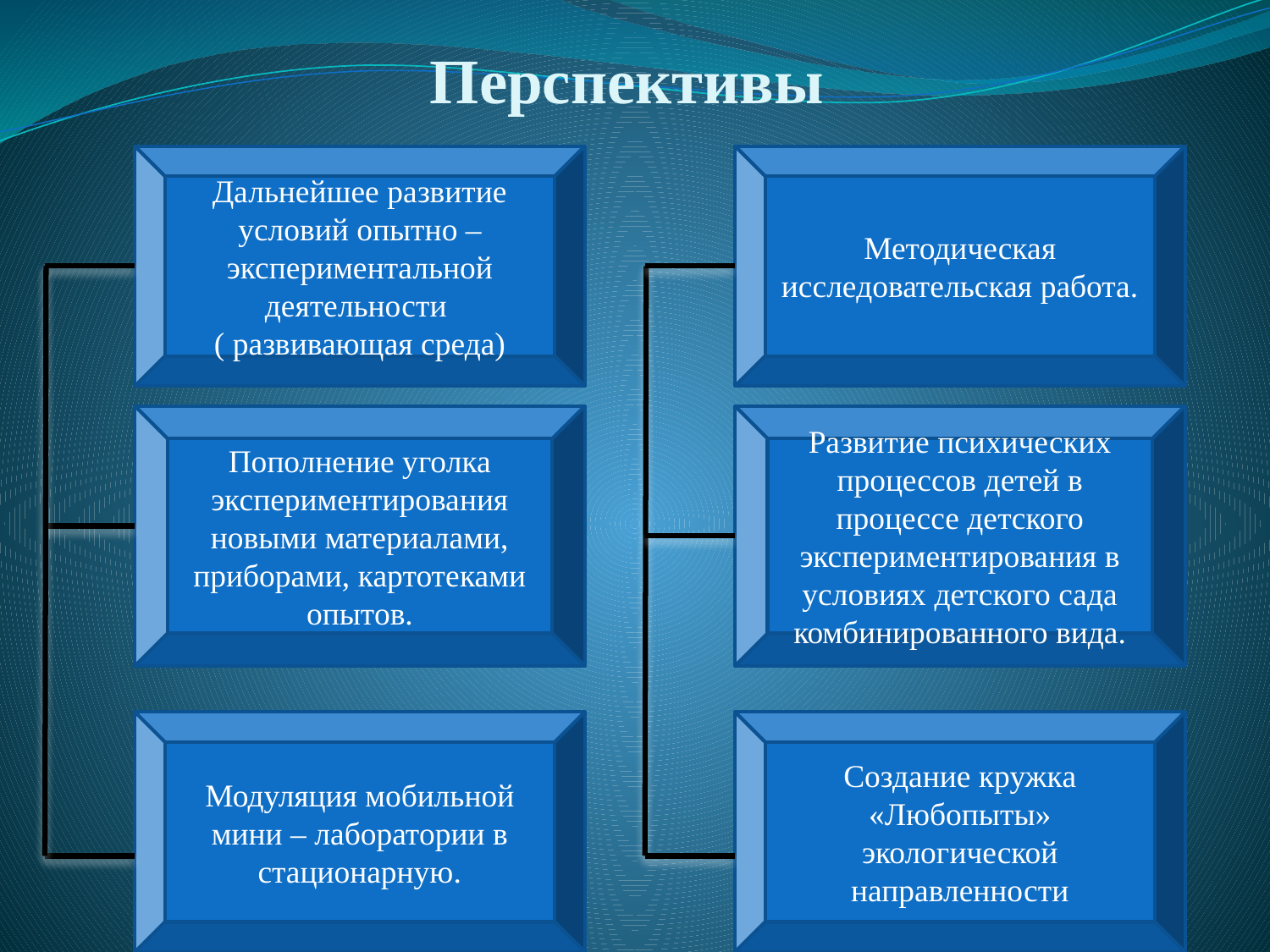

# Перспективы
Дальнейшее развитие условий опытно – экспериментальной деятельности
( развивающая среда)
Методическая исследовательская работа.
Пополнение уголка экспериментирования новыми материалами, приборами, картотеками опытов.
Развитие психических процессов детей в процессе детского экспериментирования в условиях детского сада комбинированного вида.
Модуляция мобильной мини – лаборатории в стационарную.
Создание кружка «Любопыты» экологической направленности